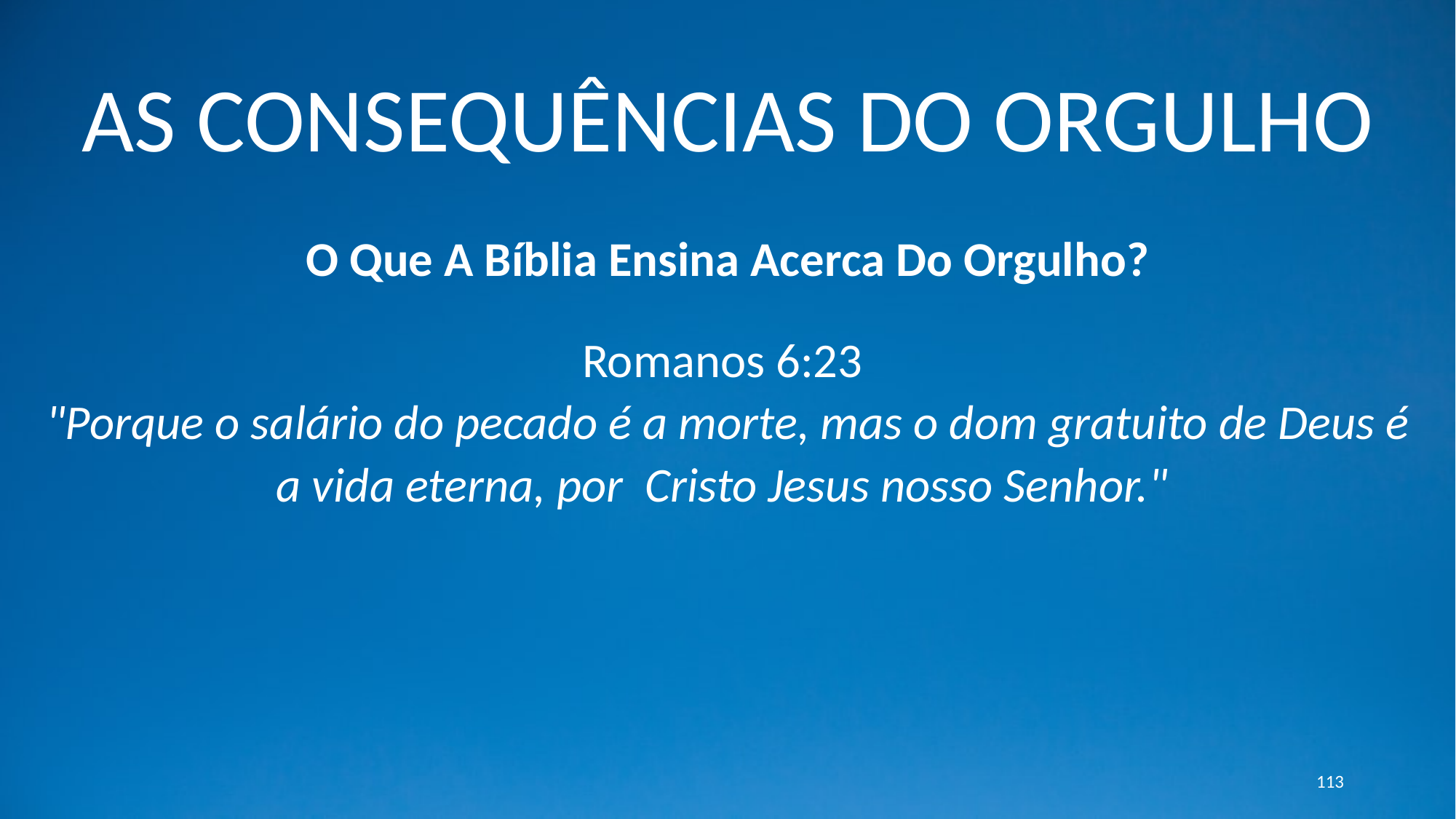

# AS CONSEQUÊNCIAS DO ORGULHO
O Que A Bíblia Ensina Acerca Do Orgulho?

Romanos 6:23
"Porque o salário do pecado é a morte, mas o dom gratuito de Deus é a vida eterna, por  Cristo Jesus nosso Senhor."

113